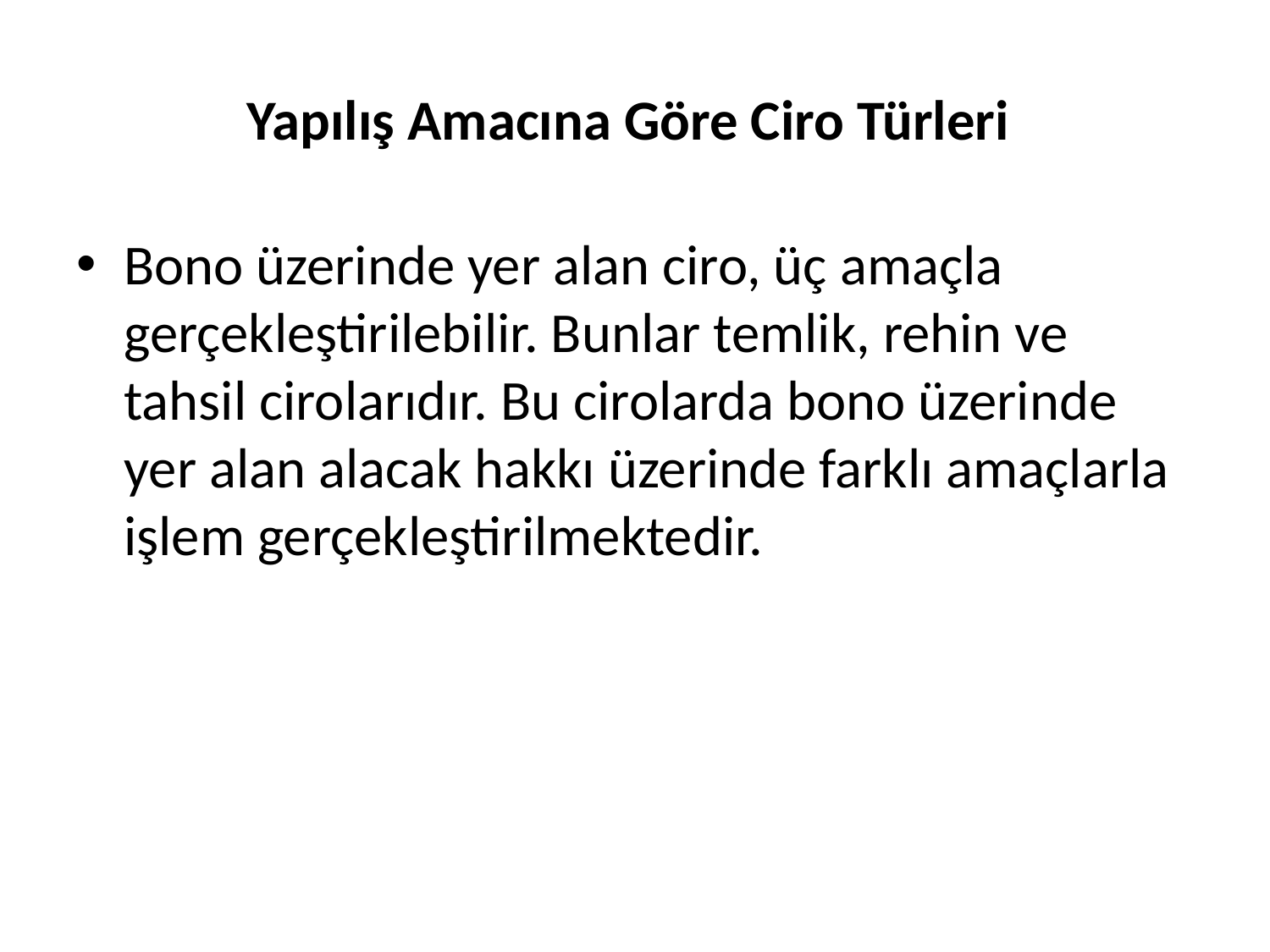

# Yapılış Amacına Göre Ciro Türleri
Bono üzerinde yer alan ciro, üç amaçla gerçekleştirilebilir. Bunlar temlik, rehin ve tahsil cirolarıdır. Bu cirolarda bono üzerinde yer alan alacak hakkı üzerinde farklı amaçlarla işlem gerçekleştirilmektedir.